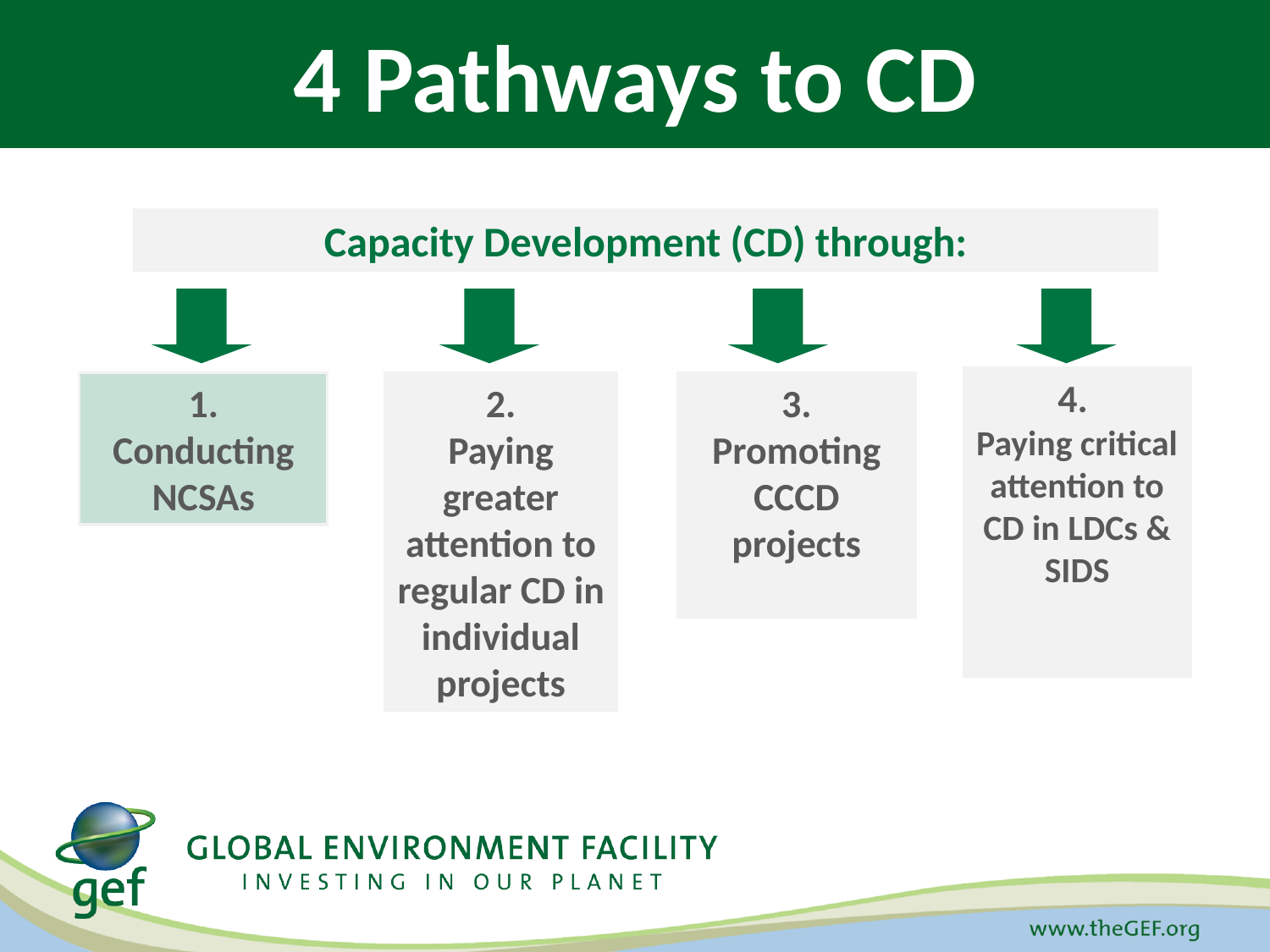

4 Pathways to CD
Capacity Development (CD) through:

4.
Paying critical attention to CD in LDCs & SIDS

1.
Conducting NCSAs
2.
Paying greater attention to regular CD in individual projects
3.
Promoting
CCCD projects